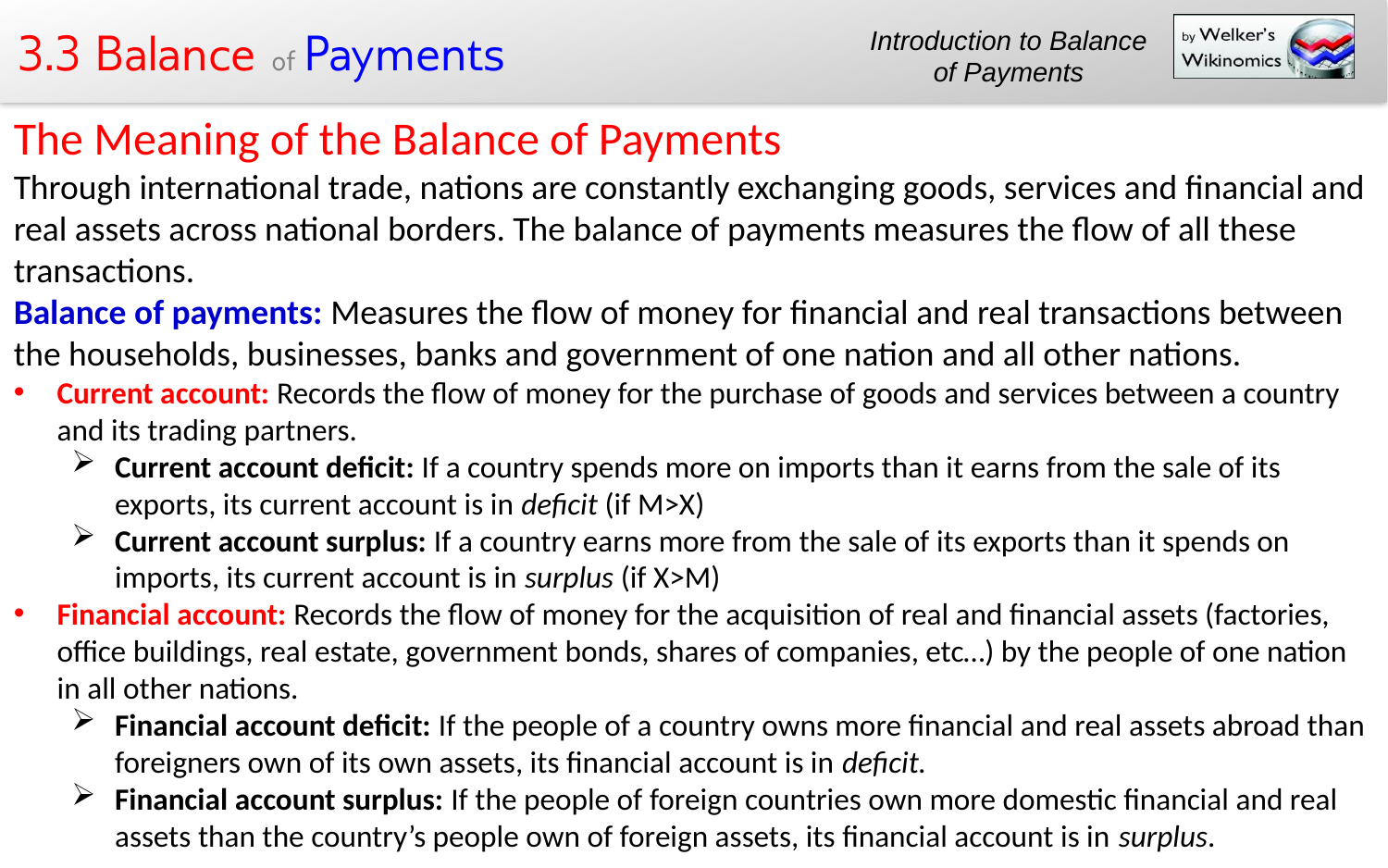

Introduction to Balance of Payments
The Meaning of the Balance of Payments
Through international trade, nations are constantly exchanging goods, services and financial and real assets across national borders. The balance of payments measures the flow of all these transactions.
Balance of payments: Measures the flow of money for financial and real transactions between the households, businesses, banks and government of one nation and all other nations.
Current account: Records the flow of money for the purchase of goods and services between a country and its trading partners.
Current account deficit: If a country spends more on imports than it earns from the sale of its exports, its current account is in deficit (if M>X)
Current account surplus: If a country earns more from the sale of its exports than it spends on imports, its current account is in surplus (if X>M)
Financial account: Records the flow of money for the acquisition of real and financial assets (factories, office buildings, real estate, government bonds, shares of companies, etc…) by the people of one nation in all other nations.
Financial account deficit: If the people of a country owns more financial and real assets abroad than foreigners own of its own assets, its financial account is in deficit.
Financial account surplus: If the people of foreign countries own more domestic financial and real assets than the country’s people own of foreign assets, its financial account is in surplus.